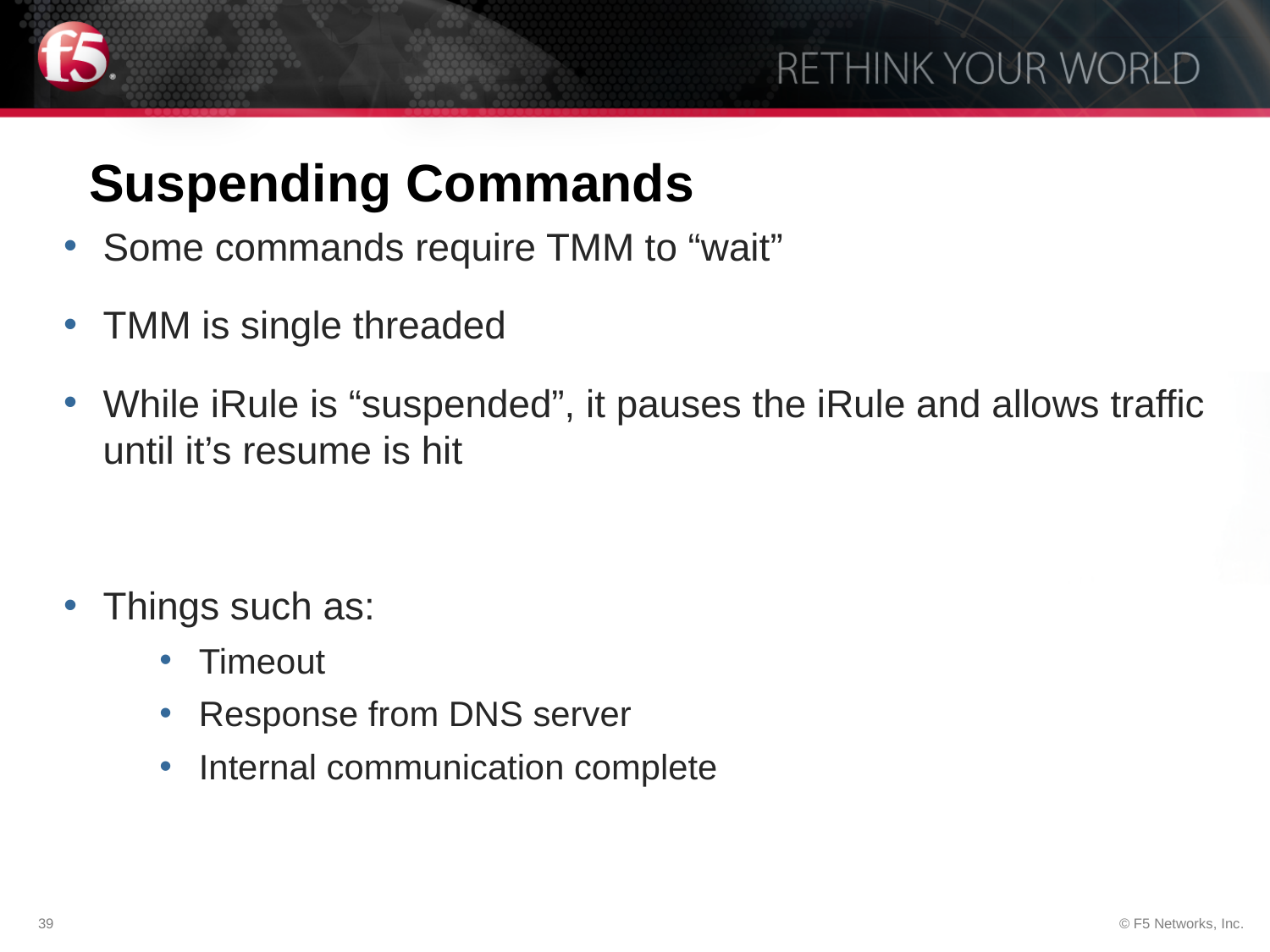

# Suspending Commands
Some commands require TMM to “wait”
TMM is single threaded
While iRule is “suspended”, it pauses the iRule and allows traffic until it’s resume is hit

Things such as:
Timeout
Response from DNS server
Internal communication complete